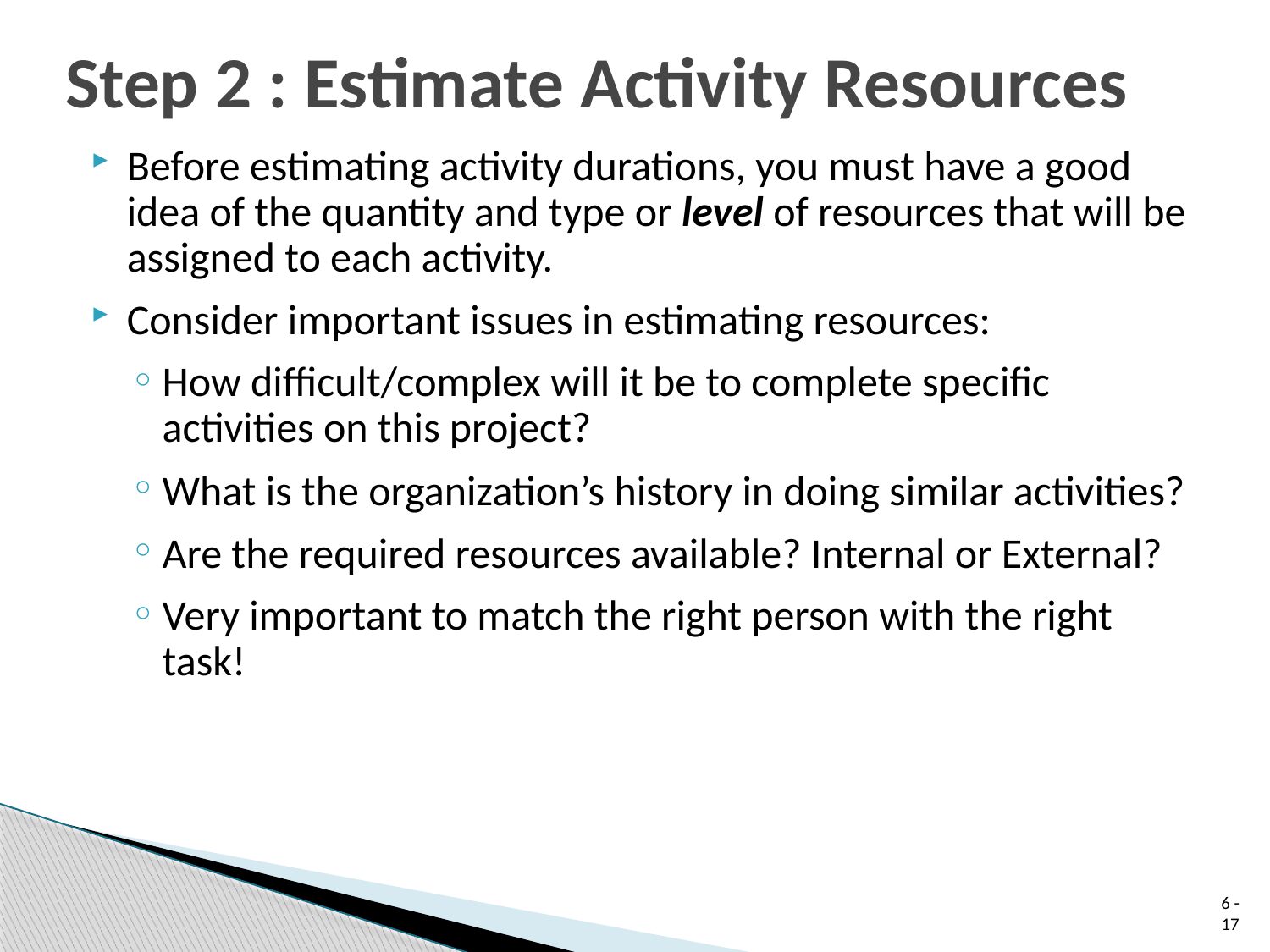

# Step 2 : Estimate Activity Resources
Before estimating activity durations, you must have a good idea of the quantity and type or level of resources that will be assigned to each activity.
Consider important issues in estimating resources:
How difficult/complex will it be to complete specific activities on this project?
What is the organization’s history in doing similar activities?
Are the required resources available? Internal or External?
Very important to match the right person with the right task!
 6 - 17